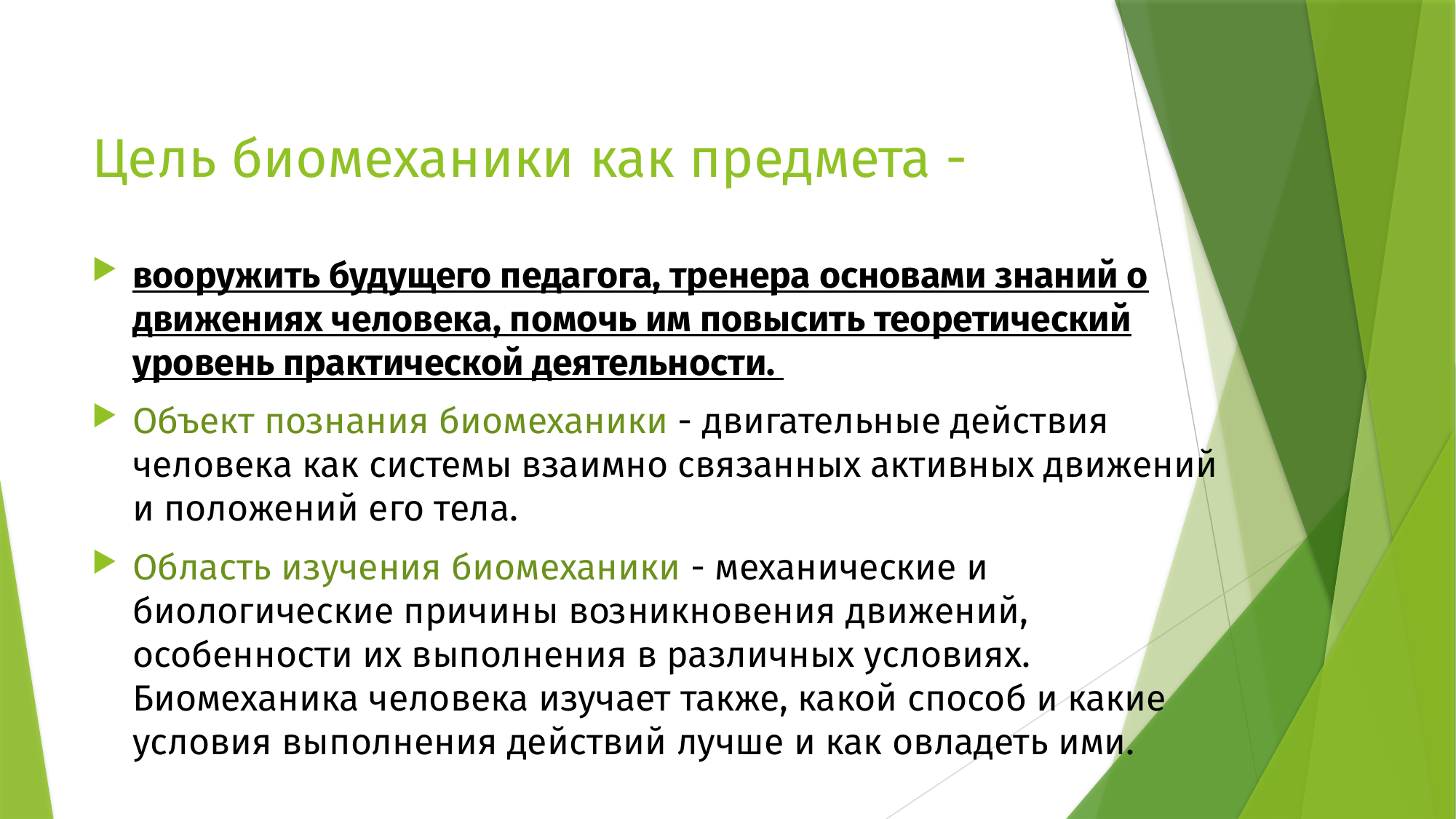

# Цель биомеханики как предмета -
вооружить будущего педагога, тренера основами знаний о движениях человека, помочь им повысить теоретический уровень практической деятельности.
Объект познания биомеханики - двигательные действия человека как системы взаимно связанных активных движений и положений его тела.
Область изучения биомеханики - механические и биологические причины возникновения движений, особенности их выполнения в различных условиях. Биомеханика человека изучает также, какой способ и какие условия выполнения действий лучше и как овладеть ими.